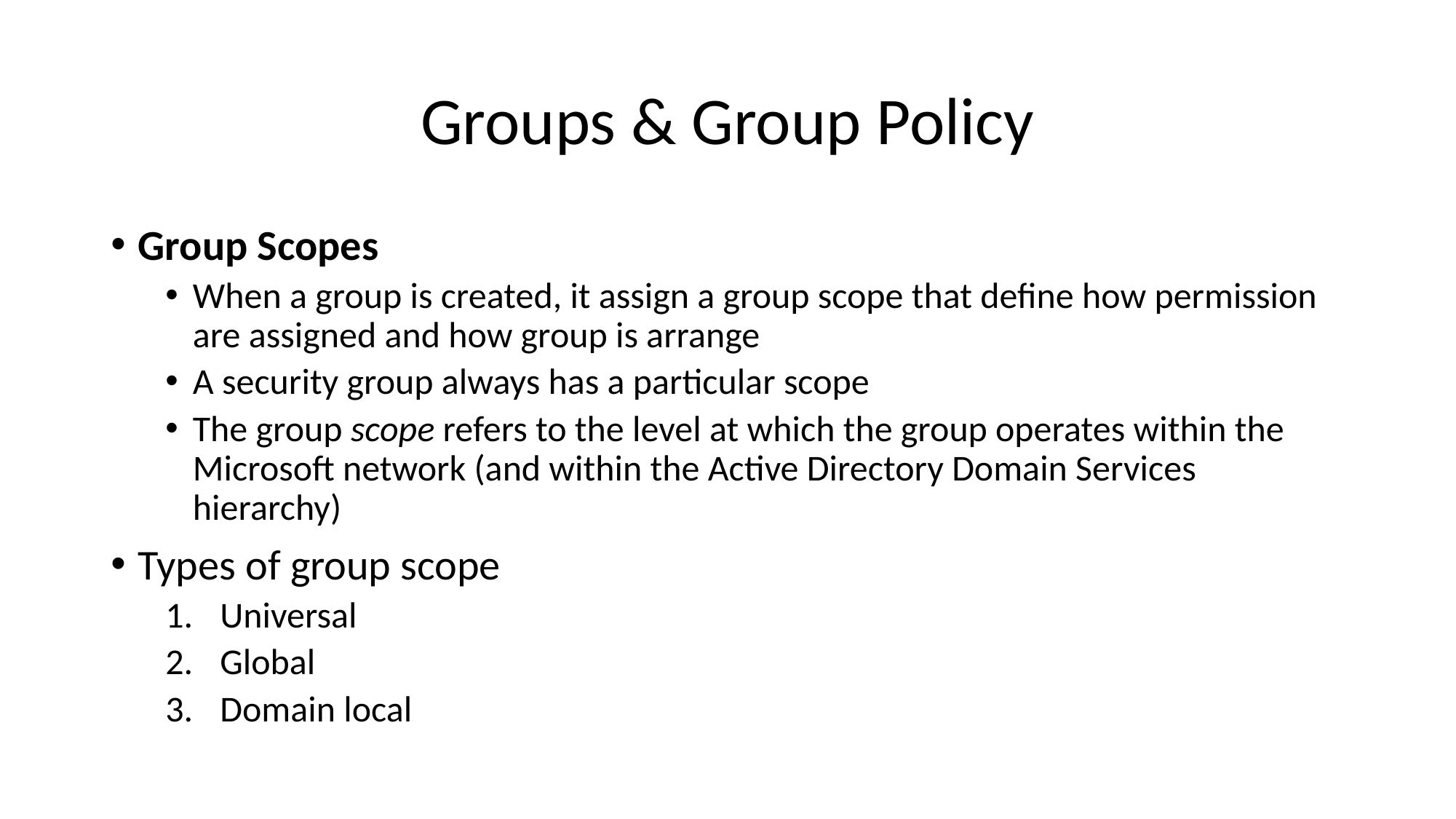

# Groups & Group Policy
Group Scopes
When a group is created, it assign a group scope that define how permission are assigned and how group is arrange
A security group always has a particular scope
The group scope refers to the level at which the group operates within the Microsoft network (and within the Active Directory Domain Services hierarchy)
Types of group scope
Universal
Global
Domain local